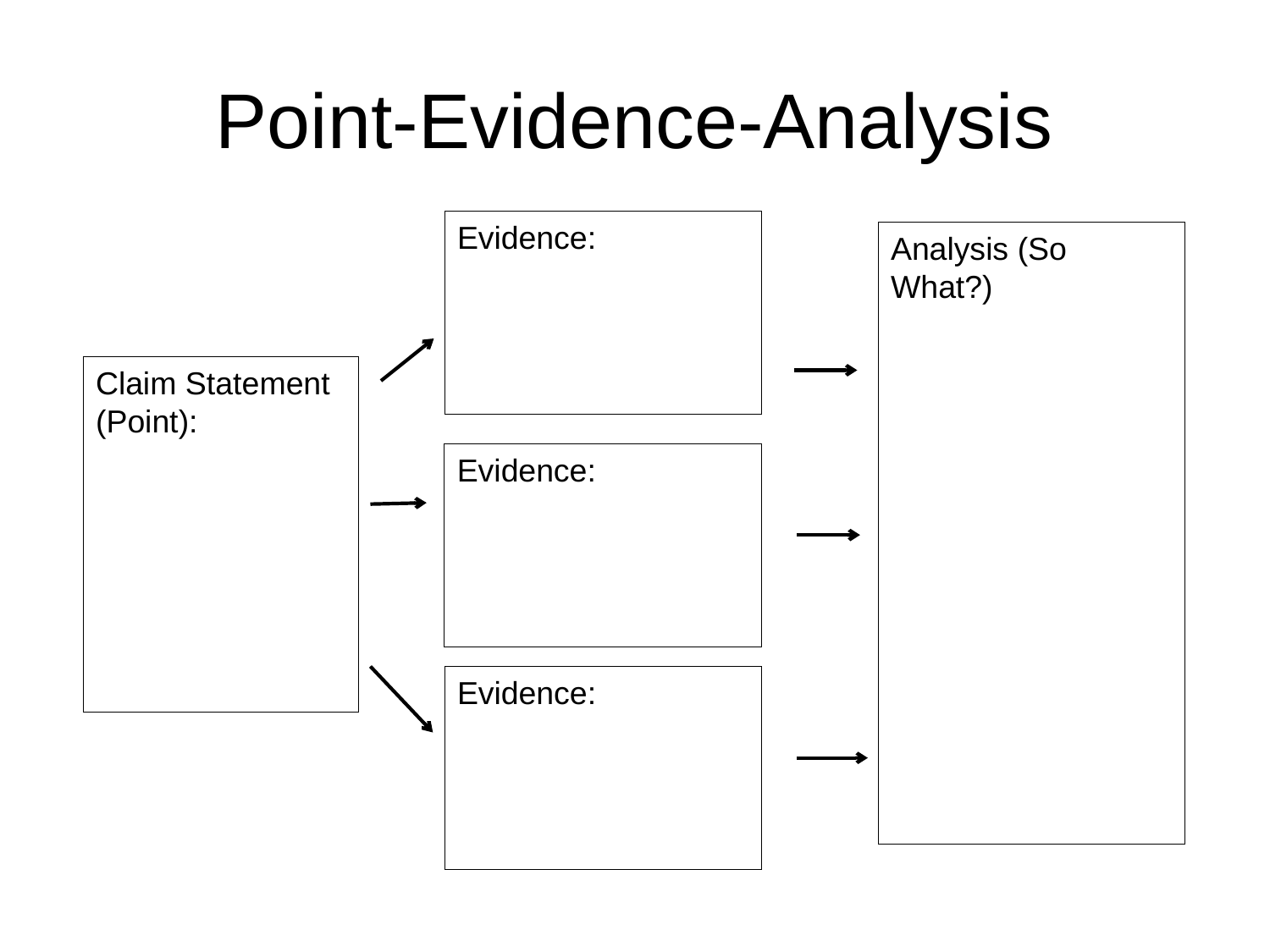

# Point-Evidence-Analysis
Evidence:

Analysis (So What?)

Claim Statement (Point):

Evidence:

Evidence: